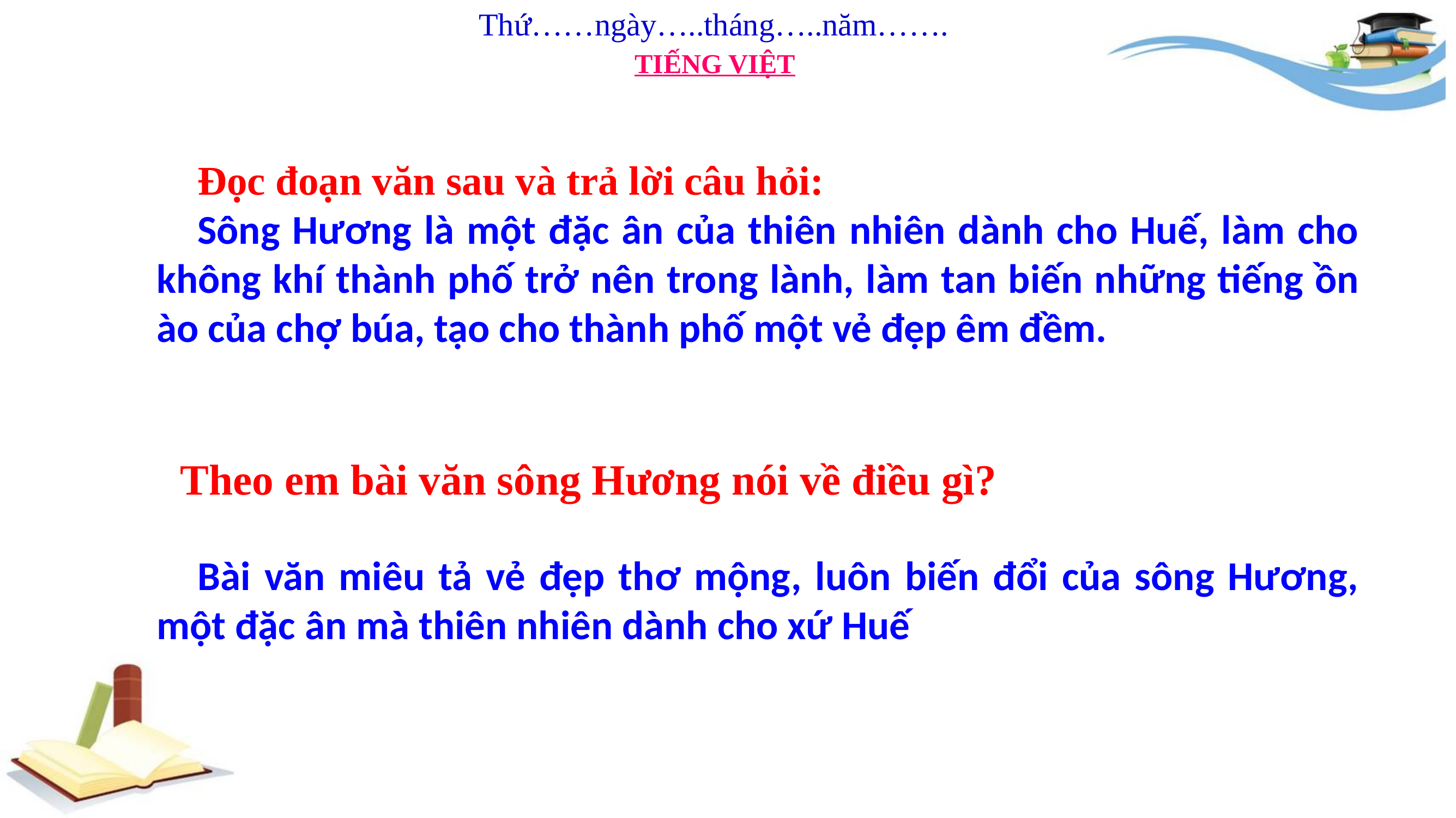

Thứ……ngày…..tháng…..năm…….
TIẾNG VIỆT
Đọc đoạn văn sau và trả lời câu hỏi:
Sông Hương là một đặc ân của thiên nhiên dành cho Huế, làm cho không khí thành phố trở nên trong lành, làm tan biến những tiếng ồn ào của chợ búa, tạo cho thành phố một vẻ đẹp êm đềm.
Theo em bài văn sông Hương nói về điều gì?
   Bài văn miêu tả vẻ đẹp thơ mộng, luôn biến đổi của sông Hương, một đặc ân mà thiên nhiên dành cho xứ Huế